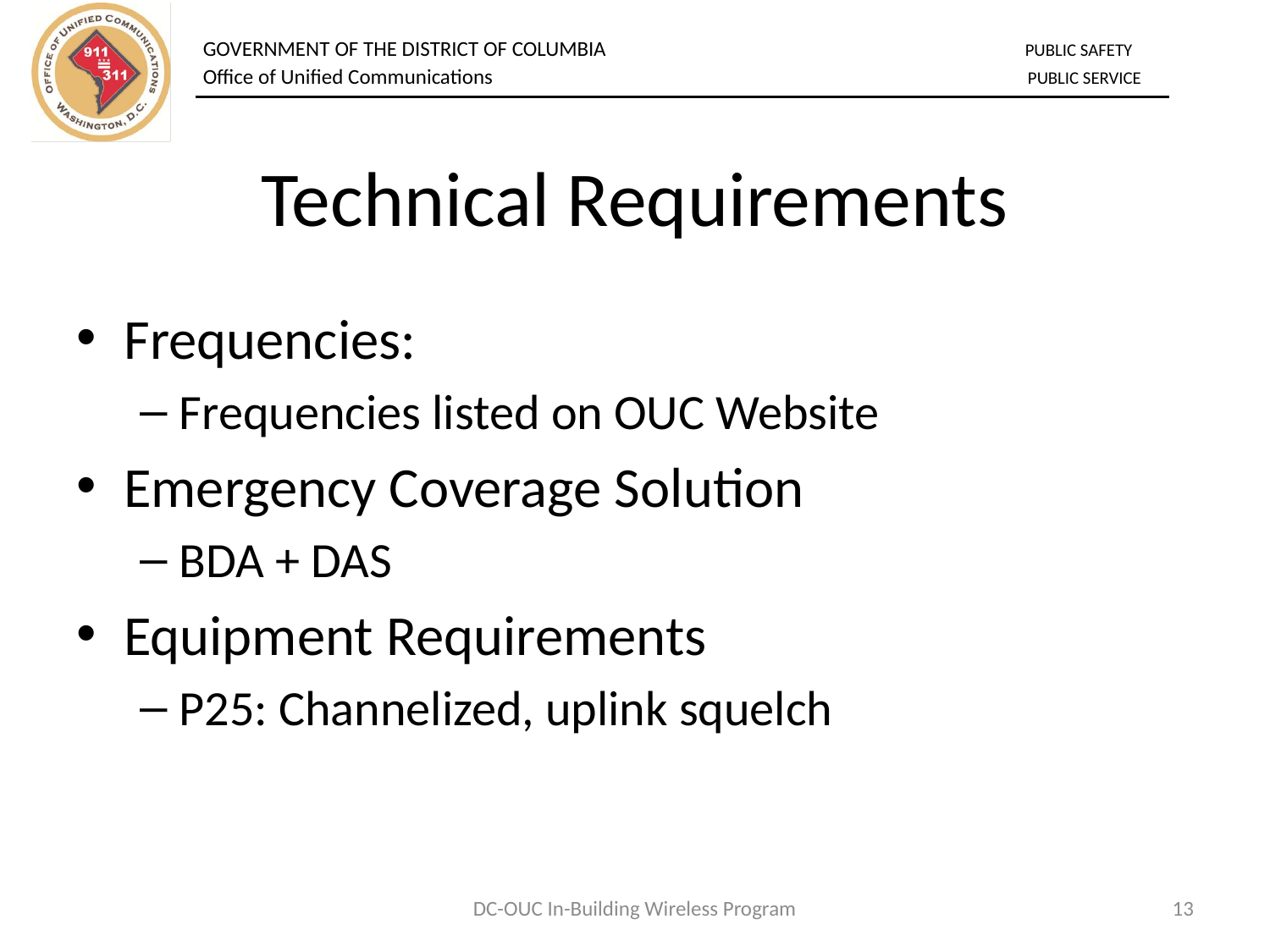

# Technical Requirements
Frequencies:
Frequencies listed on OUC Website
Emergency Coverage Solution
BDA + DAS
Equipment Requirements
P25: Channelized, uplink squelch

DC-OUC In-Building Wireless Program
13